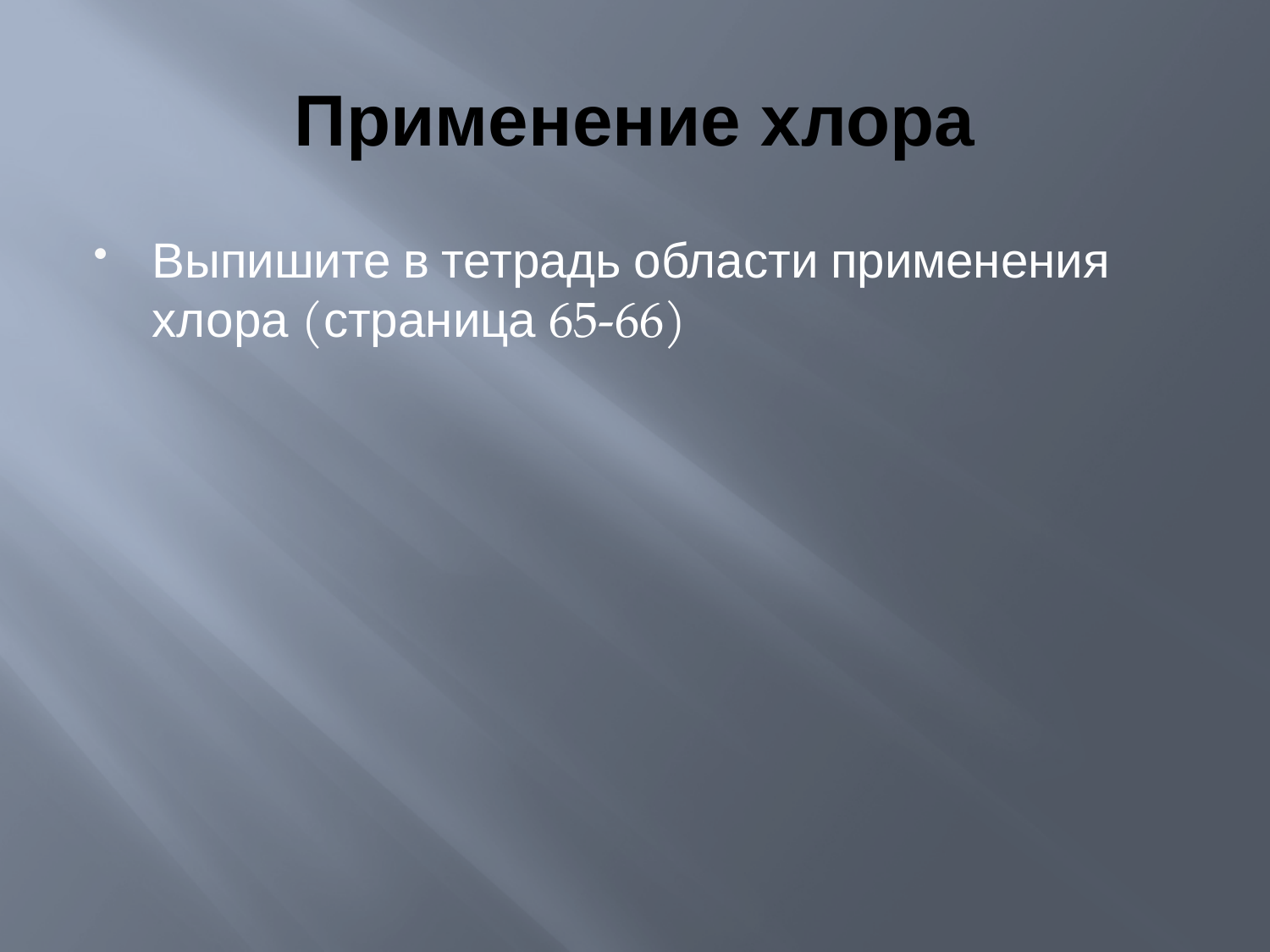

# Применение хлора
Выпишите в тетрадь области применения хлора (страница 65-66)